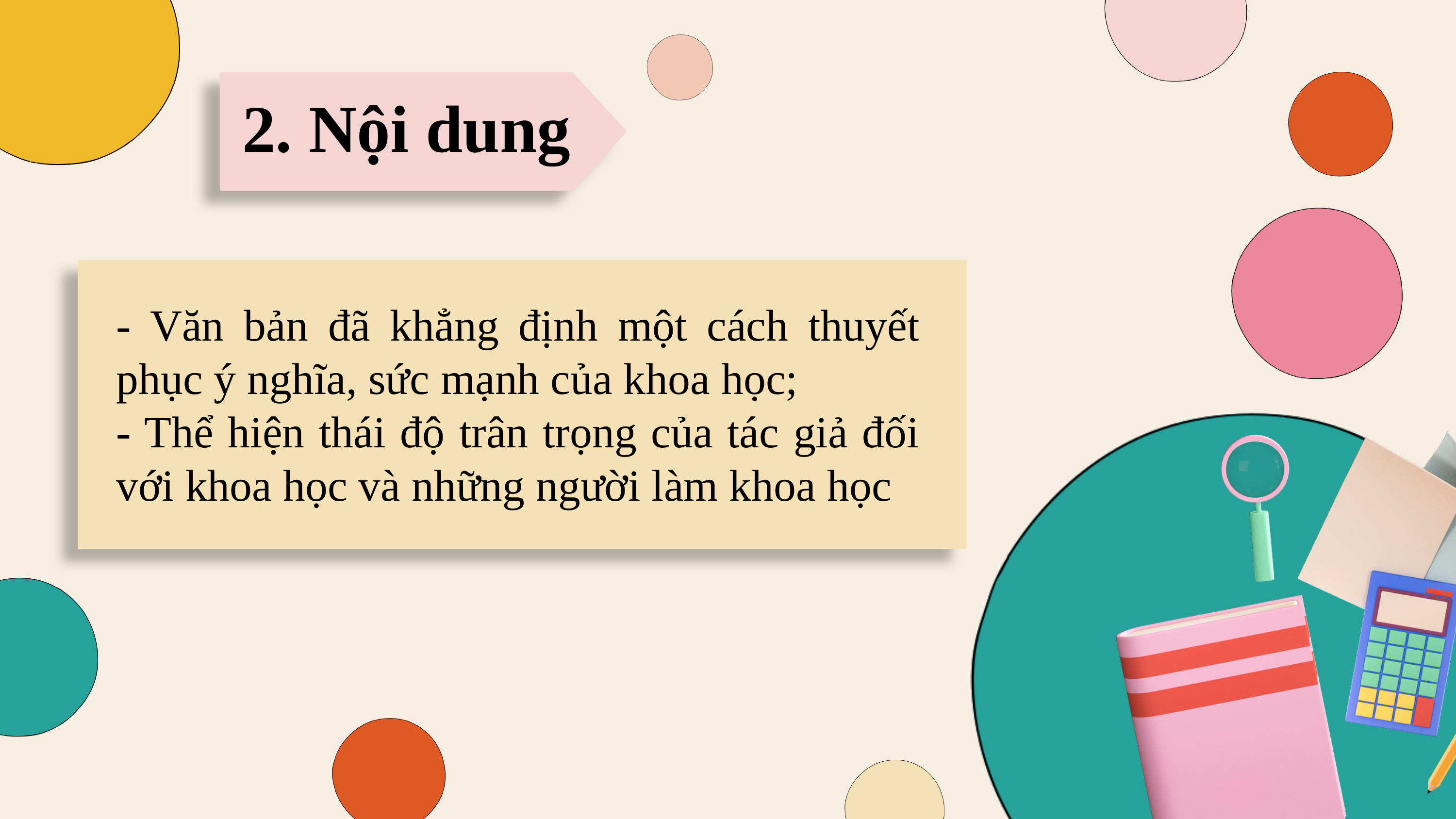

2. Nội dung

- Văn bản đã khẳng định một cách thuyết phục ý nghĩa, sức mạnh của khoa học;
- Thể hiện thái độ trân trọng của tác giả đối với khoa học và những người làm khoa học